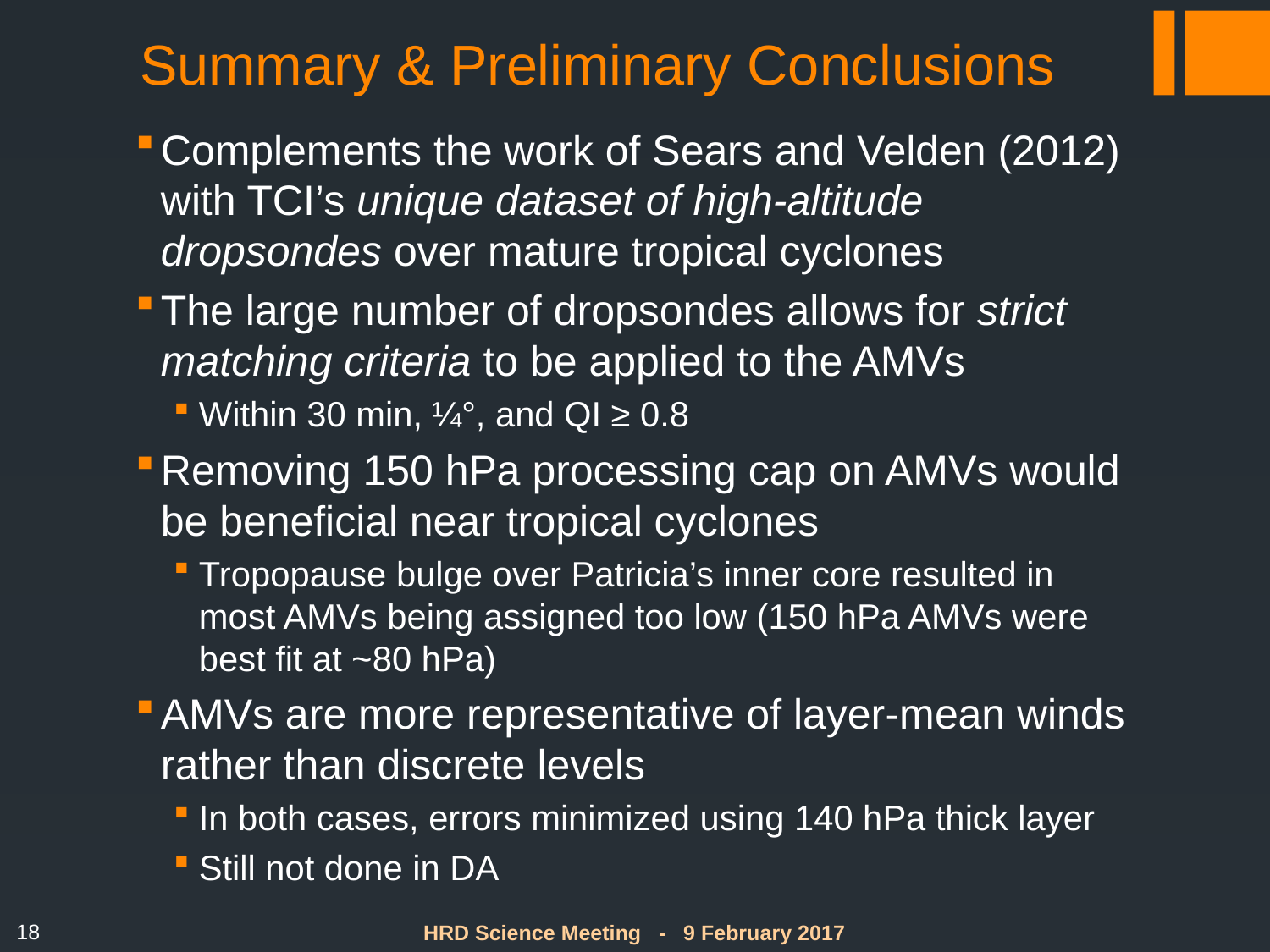

# Summary & Preliminary Conclusions
Complements the work of Sears and Velden (2012) with TCI’s unique dataset of high-altitude dropsondes over mature tropical cyclones
The large number of dropsondes allows for strict matching criteria to be applied to the AMVs
Within 30 min, ¼°, and QI ≥ 0.8
Removing 150 hPa processing cap on AMVs would be beneficial near tropical cyclones
Tropopause bulge over Patricia’s inner core resulted in most AMVs being assigned too low (150 hPa AMVs were best fit at ~80 hPa)
AMVs are more representative of layer-mean winds rather than discrete levels
In both cases, errors minimized using 140 hPa thick layer
Still not done in DA